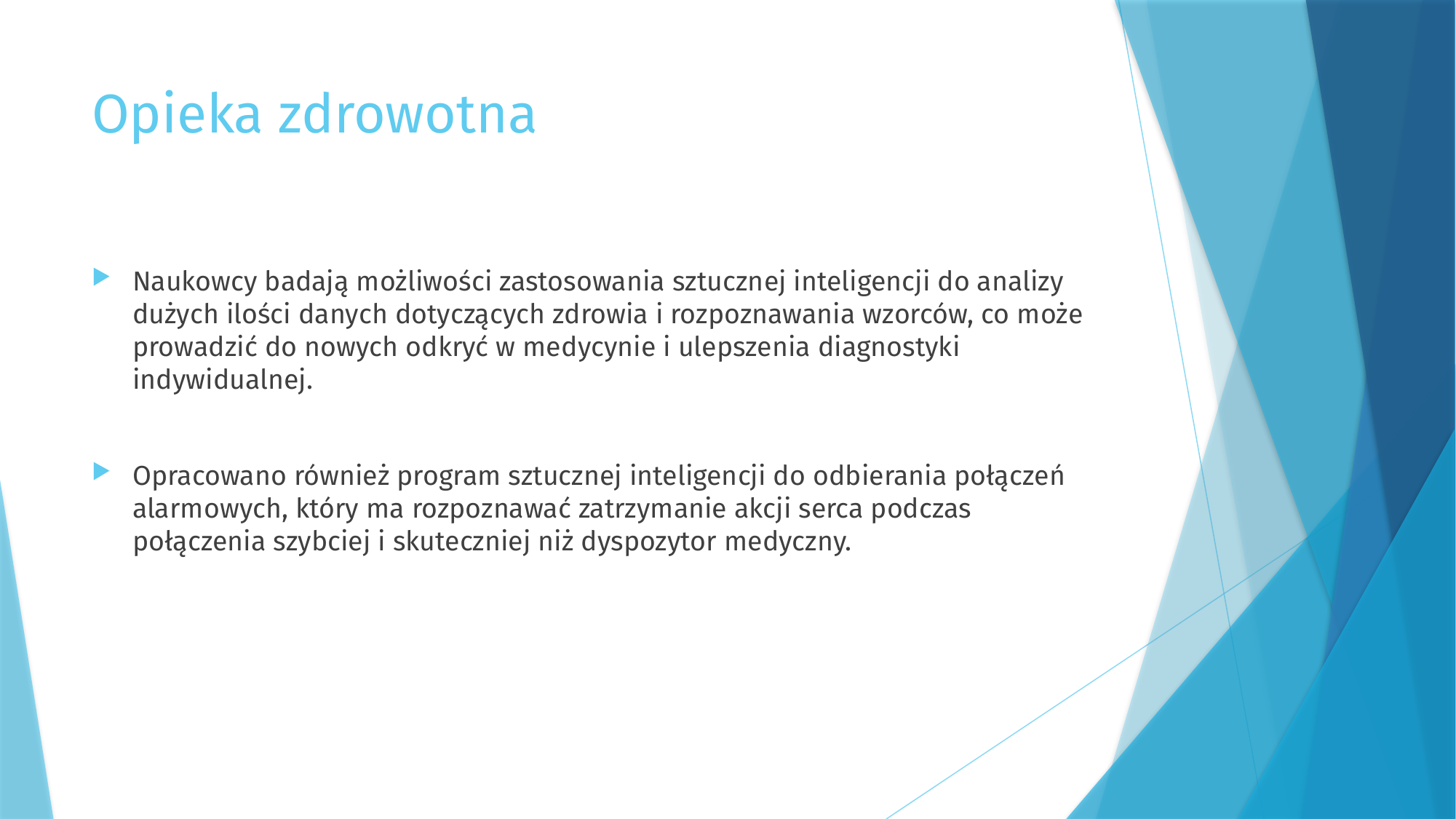

# Opieka zdrowotna
Naukowcy badają możliwości zastosowania sztucznej inteligencji do analizy dużych ilości danych dotyczących zdrowia i rozpoznawania wzorców, co może prowadzić do nowych odkryć w medycynie i ulepszenia diagnostyki indywidualnej.

Opracowano również program sztucznej inteligencji do odbierania połączeń alarmowych, który ma rozpoznawać zatrzymanie akcji serca podczas połączenia szybciej i skuteczniej niż dyspozytor medyczny.